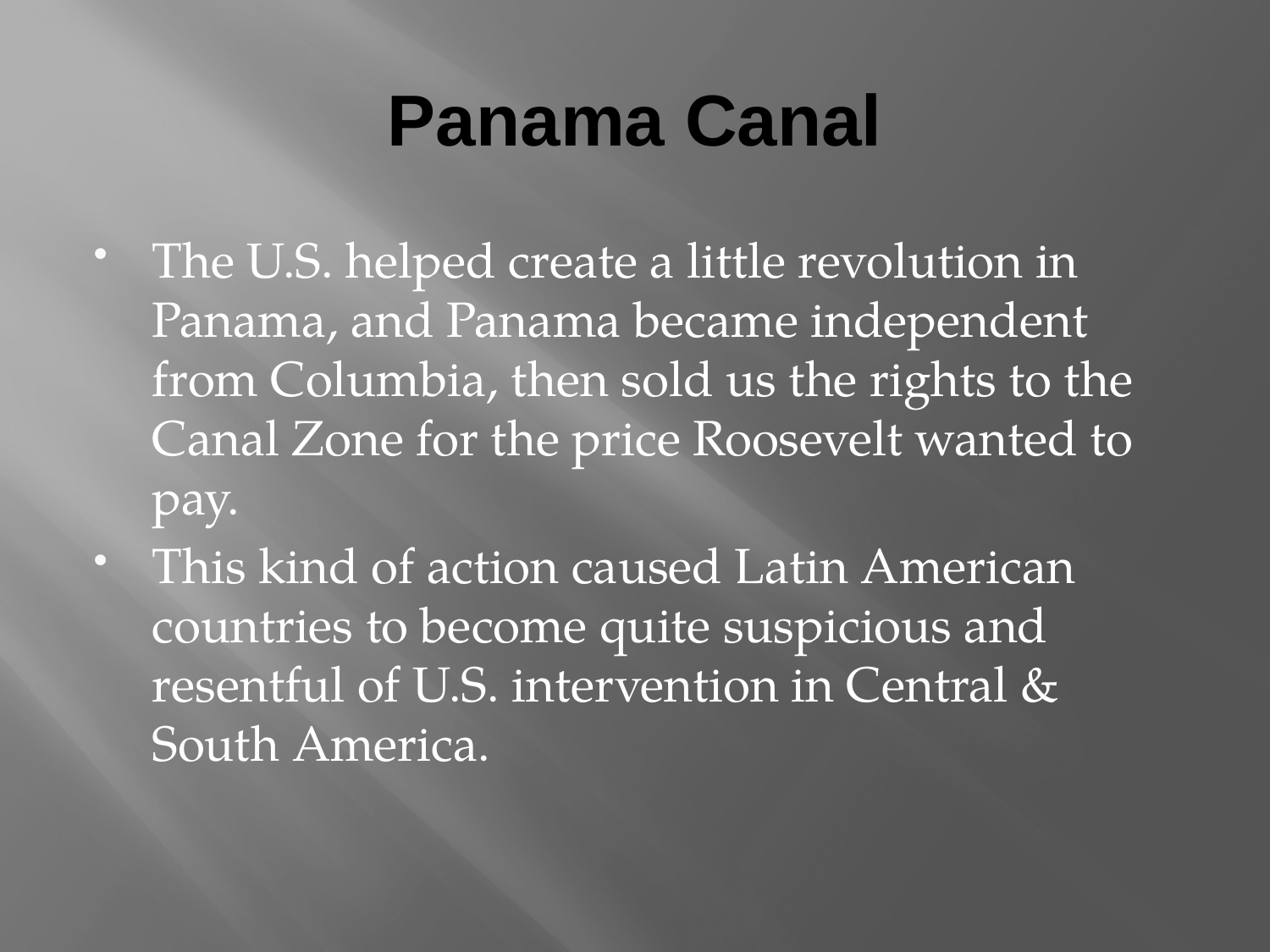

# Panama Canal
The U.S. helped create a little revolution in Panama, and Panama became independent from Columbia, then sold us the rights to the Canal Zone for the price Roosevelt wanted to pay.
This kind of action caused Latin American countries to become quite suspicious and resentful of U.S. intervention in Central & South America.